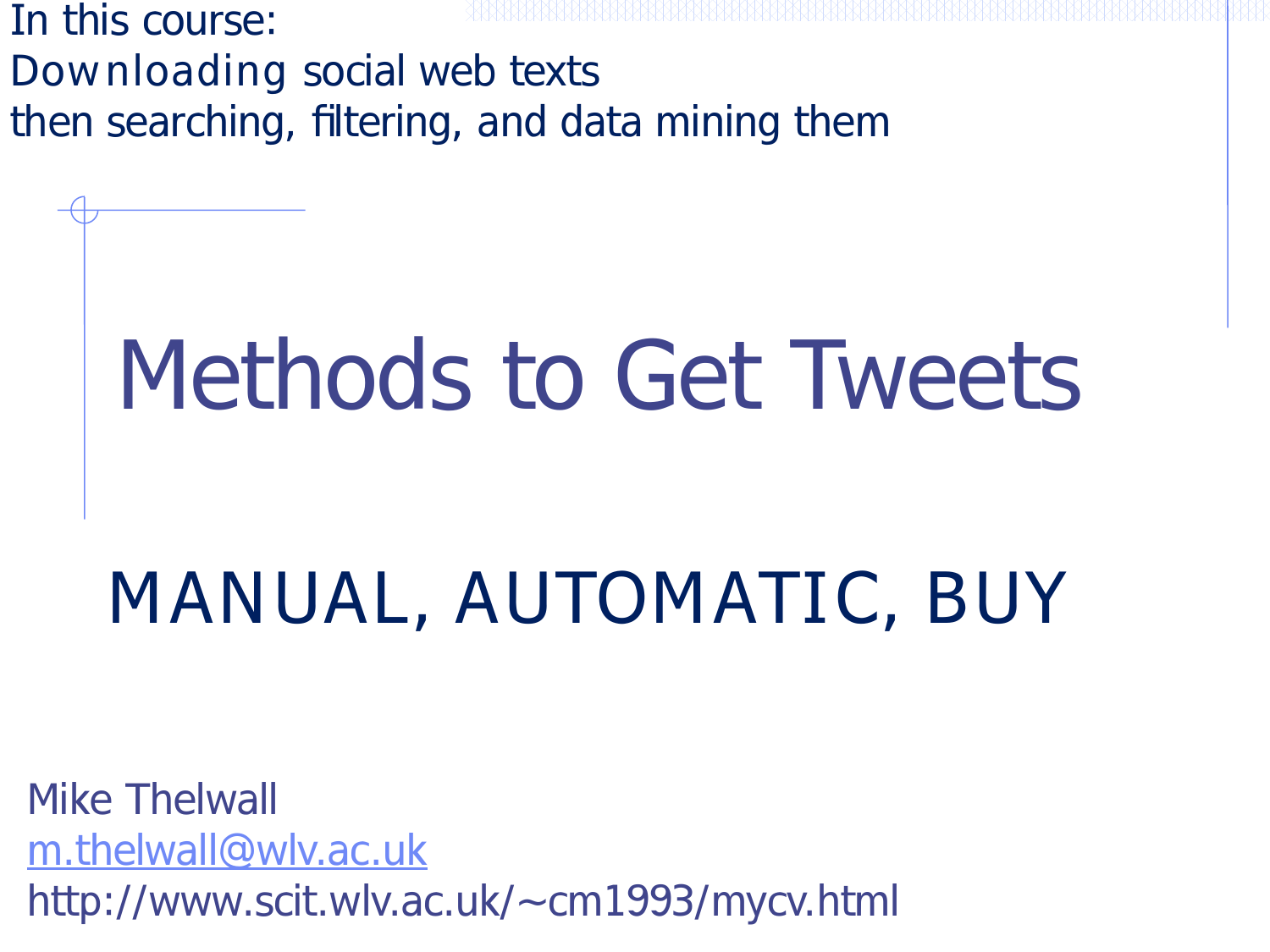

In this course:
Downloading social web texts
then searching, filtering, and data mining them
Methods to Get Tweets
# Manual, Automatic, buy
Mike Thelwall
m.thelwall@wlv.ac.uk
http://www.scit.wlv.ac.uk/~cm1993/mycv.html